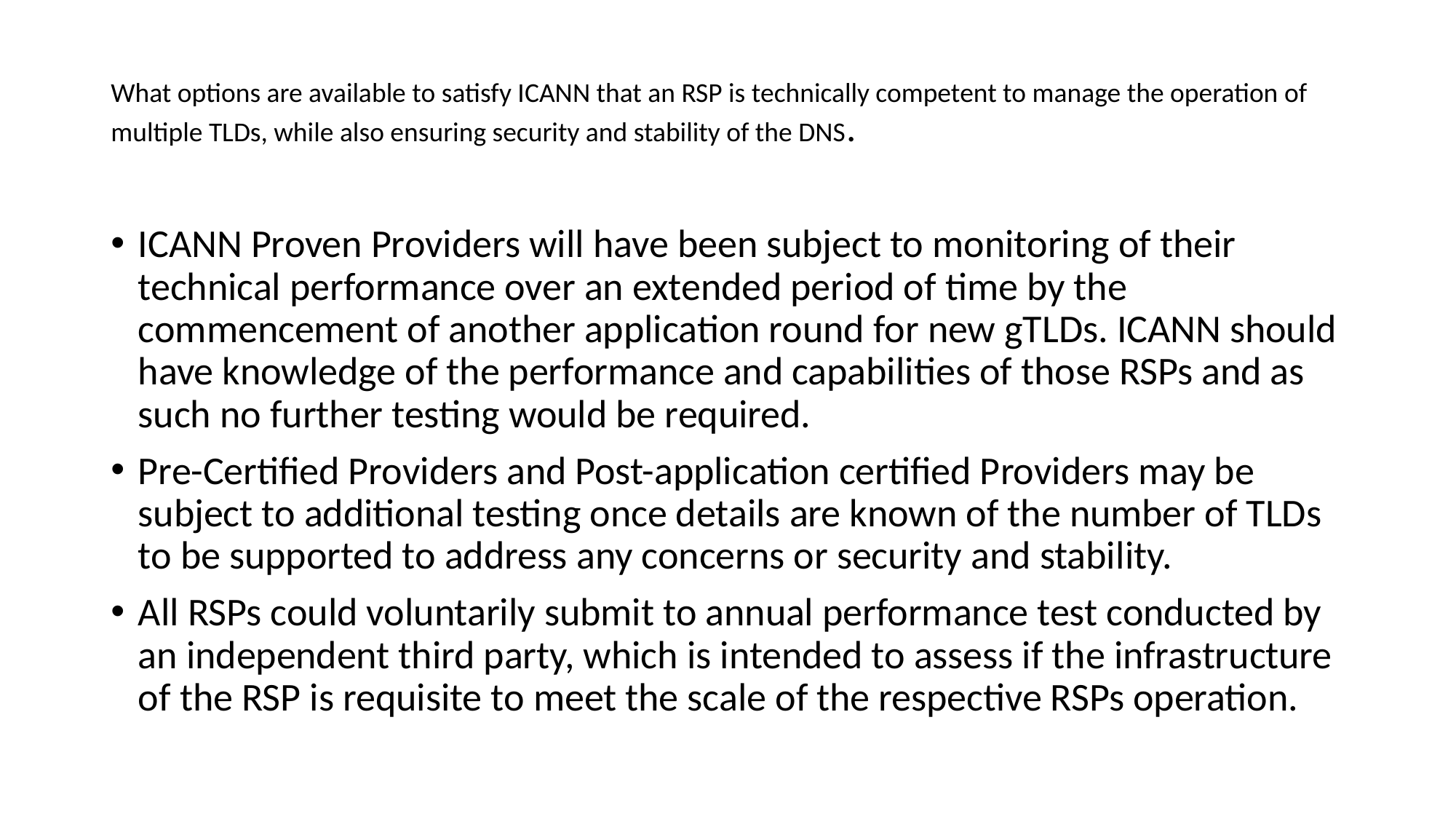

# What options are available to satisfy ICANN that an RSP is technically competent to manage the operation of multiple TLDs, while also ensuring security and stability of the DNS.
ICANN Proven Providers will have been subject to monitoring of their technical performance over an extended period of time by the commencement of another application round for new gTLDs. ICANN should have knowledge of the performance and capabilities of those RSPs and as such no further testing would be required.
Pre-Certified Providers and Post-application certified Providers may be subject to additional testing once details are known of the number of TLDs to be supported to address any concerns or security and stability.
All RSPs could voluntarily submit to annual performance test conducted by an independent third party, which is intended to assess if the infrastructure of the RSP is requisite to meet the scale of the respective RSPs operation.